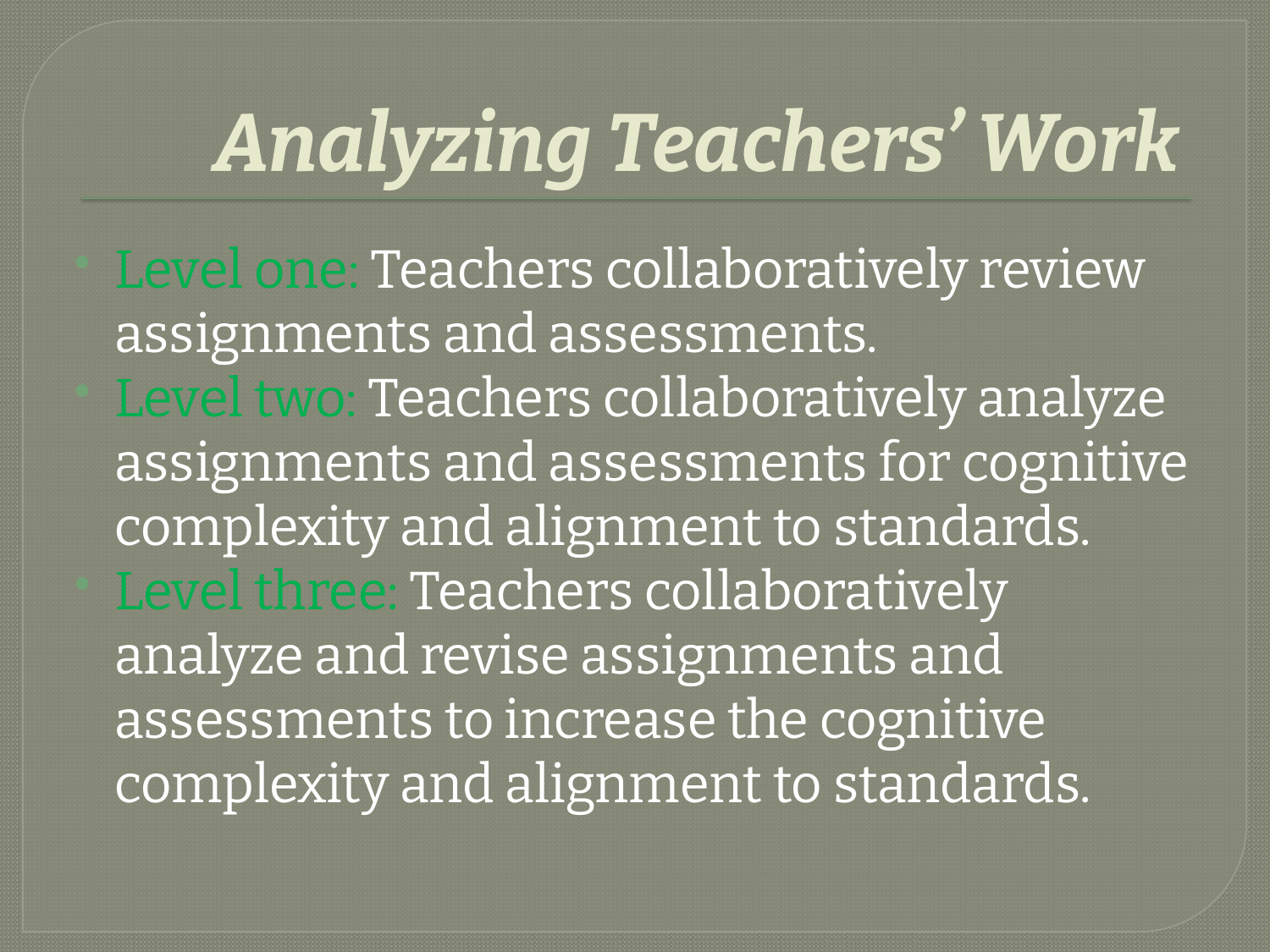

# Analyzing Teachers’ Work
Level one: Teachers collaboratively review assignments and assessments.
Level two: Teachers collaboratively analyze assignments and assessments for cognitive complexity and alignment to standards.
Level three: Teachers collaboratively analyze and revise assignments and assessments to increase the cognitive complexity and alignment to standards.